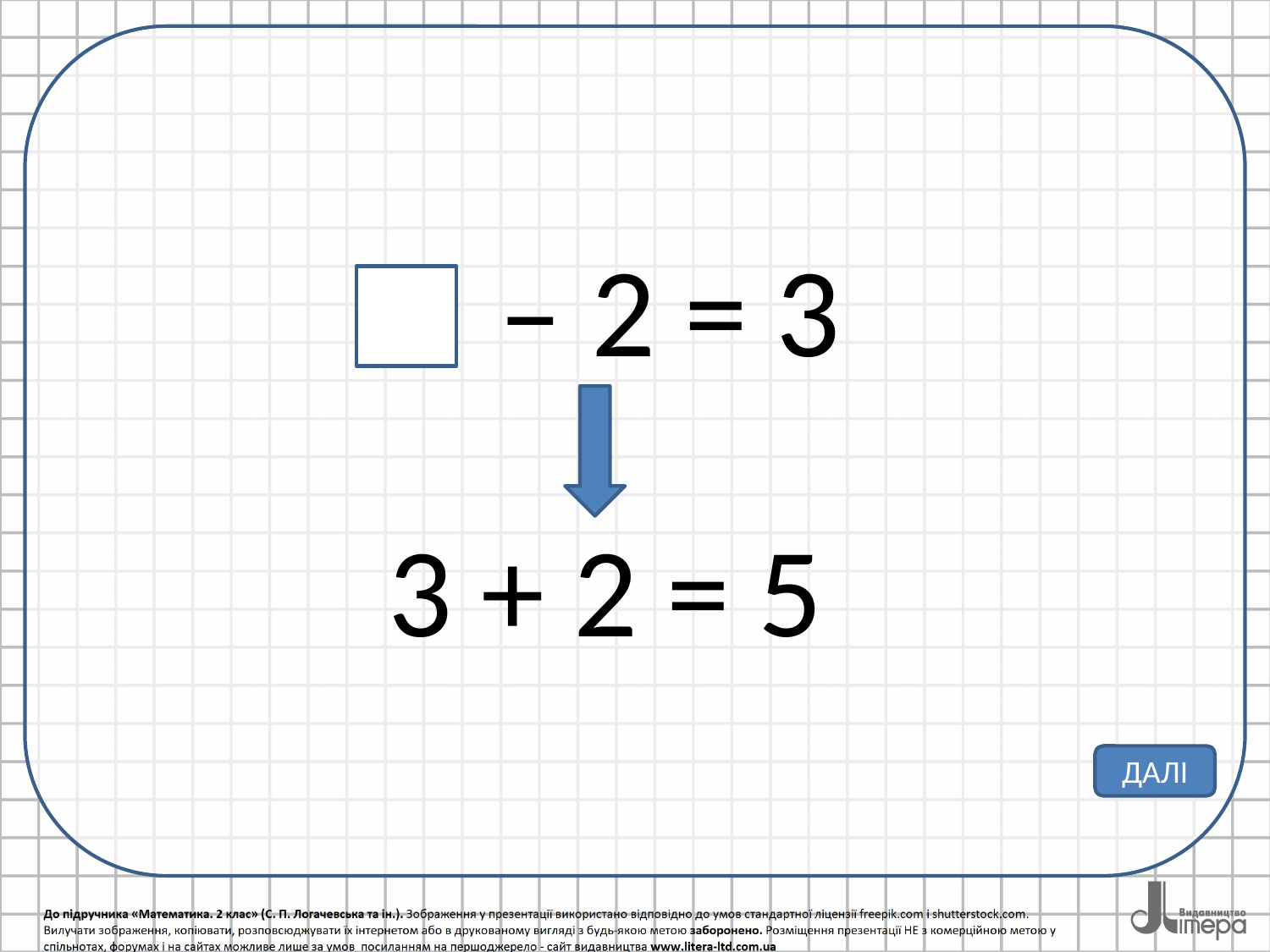

# – 2 = 3
У

3 + 2 = 5
ДАЛІ